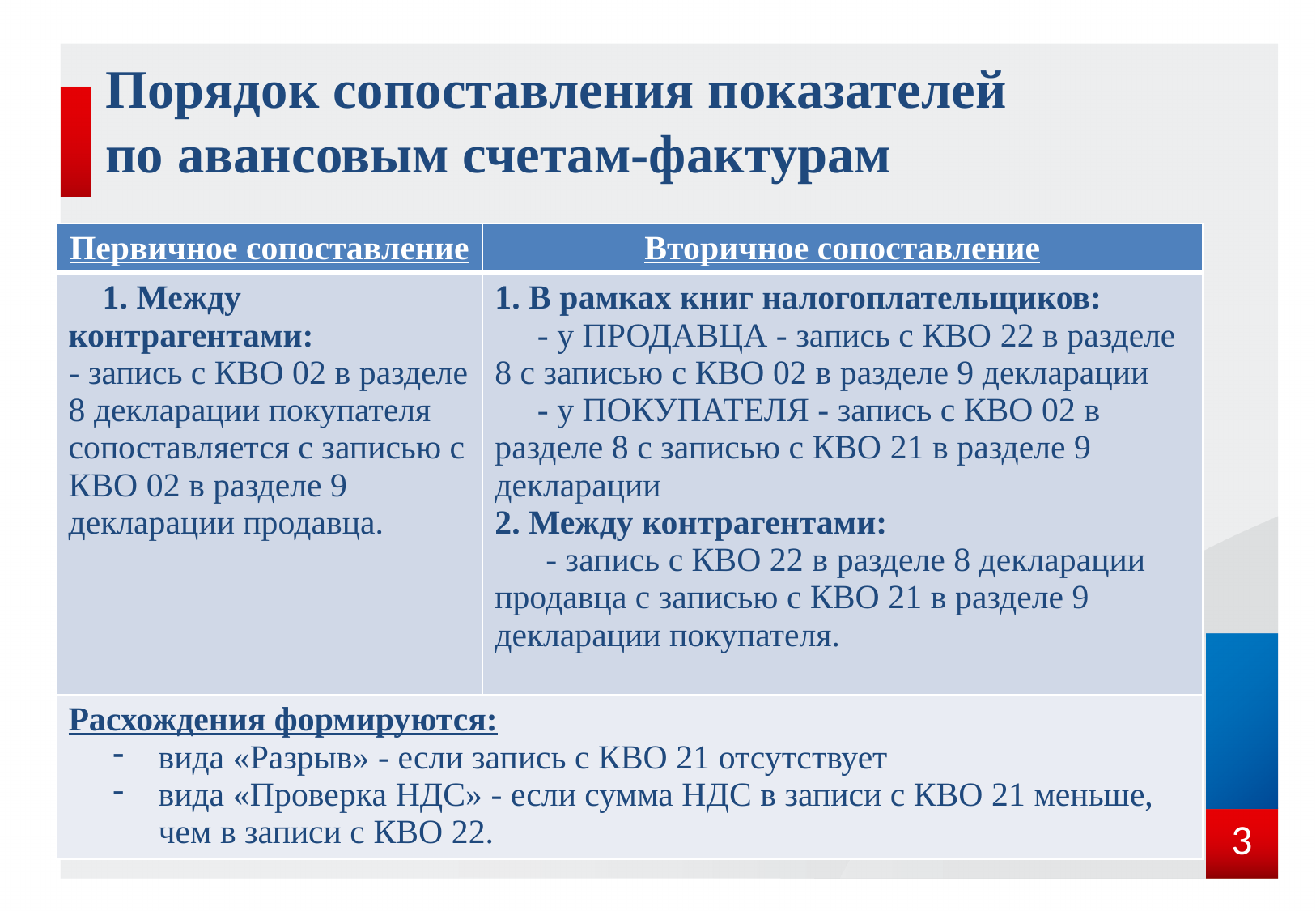

Порядок сопоставления показателей
по авансовым счетам-фактурам
| Первичное сопоставление | Вторичное сопоставление |
| --- | --- |
| 1. Между контрагентами: - запись с КВО 02 в разделе 8 декларации покупателя сопоставляется с записью с КВО 02 в разделе 9 декларации продавца. | 1. В рамках книг налогоплательщиков: - у ПРОДАВЦА - запись с КВО 22 в разделе 8 с записью с КВО 02 в разделе 9 декларации - у ПОКУПАТЕЛЯ - запись с КВО 02 в разделе 8 с записью с КВО 21 в разделе 9 декларации 2. Между контрагентами: - запись с КВО 22 в разделе 8 декларации продавца с записью с КВО 21 в разделе 9 декларации покупателя. |
| Расхождения формируются: вида «Разрыв» - если запись с КВО 21 отсутствует вида «Проверка НДС» - если сумма НДС в записи с КВО 21 меньше, чем в записи с КВО 22. |  |
3